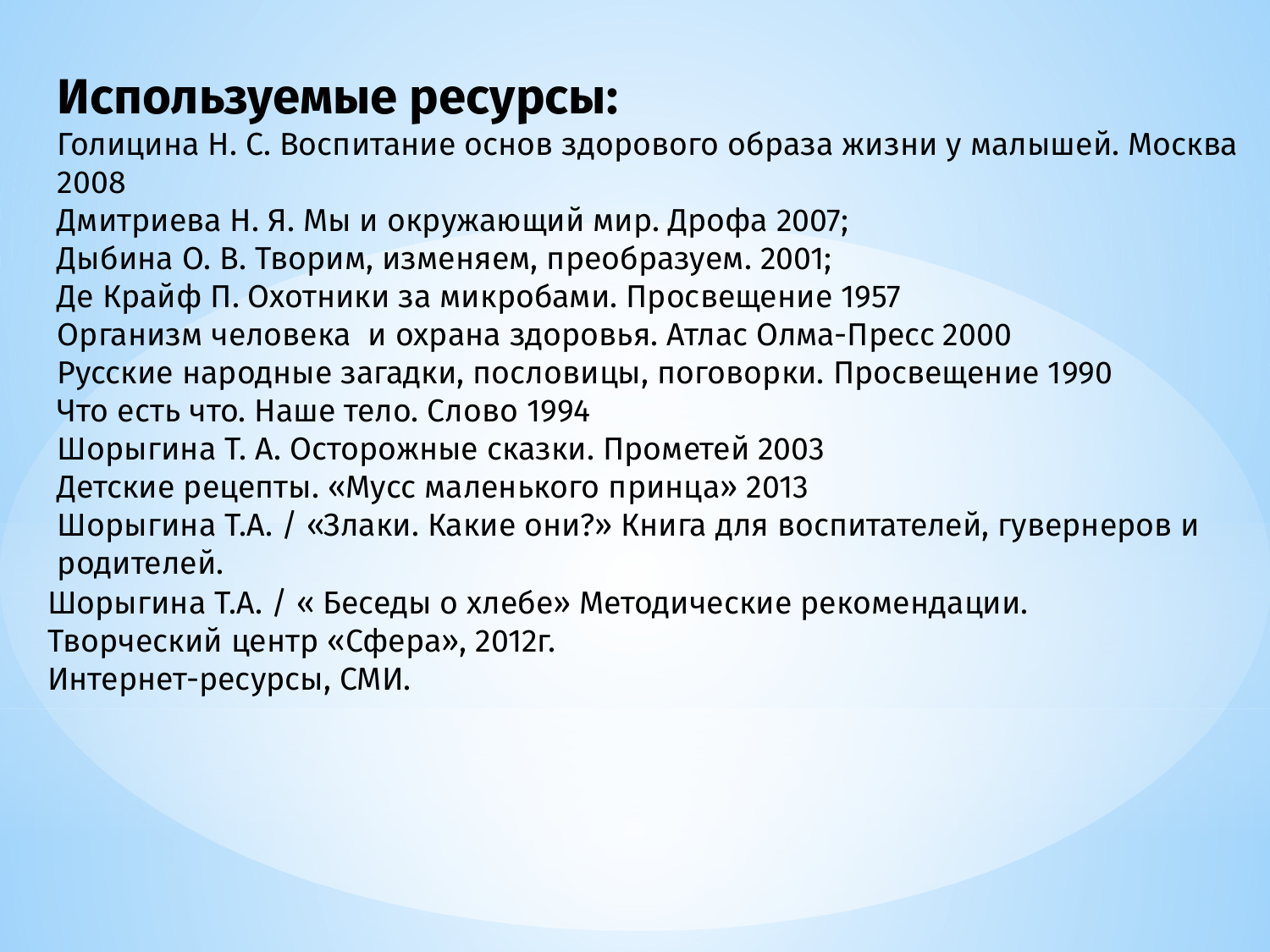

Используемые ресурсы:
Голицина Н. С. Воспитание основ здорового образа жизни у малышей. Москва 2008
Дмитриева Н. Я. Мы и окружающий мир. Дрофа 2007;
Дыбина О. В. Творим, изменяем, преобразуем. 2001;
Де Крайф П. Охотники за микробами. Просвещение 1957
Организм человека  и охрана здоровья. Атлас Олма-Пресс 2000
Русские народные загадки, пословицы, поговорки. Просвещение 1990
Что есть что. Наше тело. Слово 1994
Шорыгина Т. А. Осторожные сказки. Прометей 2003
Детские рецепты. «Мусс маленького принца» 2013
Шорыгина Т.А. / «Злаки. Какие они?» Книга для воспитателей, гувернеров и родителей.

Шорыгина Т.А. / « Беседы о хлебе» Методические рекомендации. Творческий центр «Сфера», 2012г.
Интернет-ресурсы, СМИ.